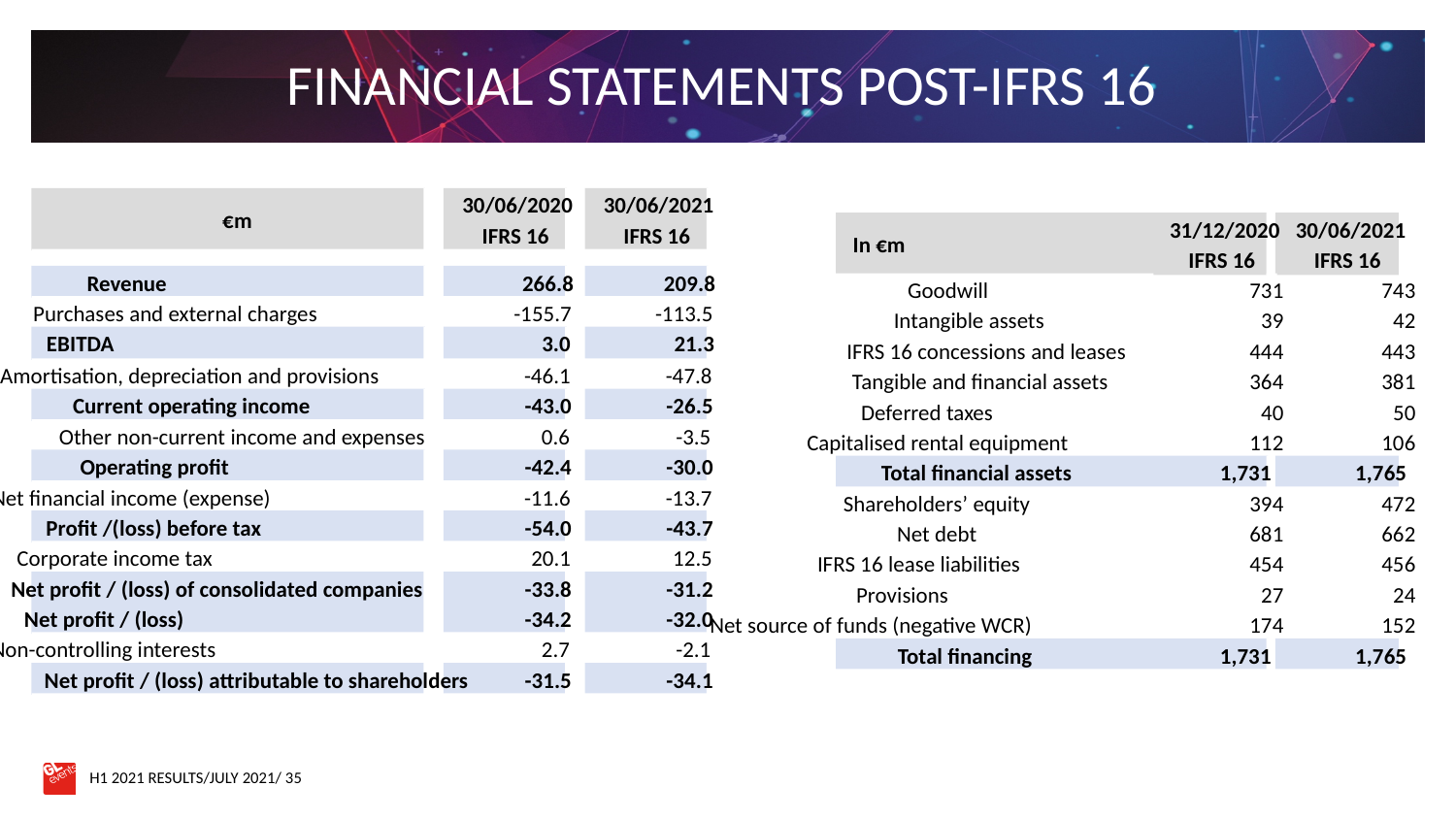

FINANCIAL STATEMENTS POST-IFRS 16

30/06/2020
30/06/2021
€m
IFRS 16
IFRS 16

Revenue
266.8
209.8

Purchases and external charges
-155.7
-113.5

EBITDA
3.0
21.3

Amortisation, depreciation and provisions
-46.1
-47.8

Current operating income
-43.0
-26.5

Other non-current income and expenses
0.6
-3.5

Operating profit
-42.4
-30.0

Net financial income (expense)
-11.6
-13.7

Profit /(loss) before tax
-54.0
-43.7

Corporate income tax
20.1
12.5

Net profit / (loss) of consolidated companies
-33.8
-31.2
Net profit / (loss)
-34.2
-32.0

Non-controlling interests
2.7
-2.1

Net profit / (loss) attributable to shareholders
-31.5
-34.1

31/12/2020
30/06/2021
In €m
IFRS 16
IFRS 16

 Goodwill
             731
               743
 Intangible assets
               39
                 42
 IFRS 16 concessions and leases
             444
               443
 Tangible and financial assets
             364
               381
 Deferred taxes
               40
                 50
 Capitalised rental equipment
             112
               106

Total financial assets
1,731
1,765

 Shareholders’ equity
             394
               472
 Net debt
             681
               662
 IFRS 16 lease liabilities
             454
               456
 Provisions
               27
                 24
 Net source of funds (negative WCR)
             174
               152

Total financing
1,731
1,765